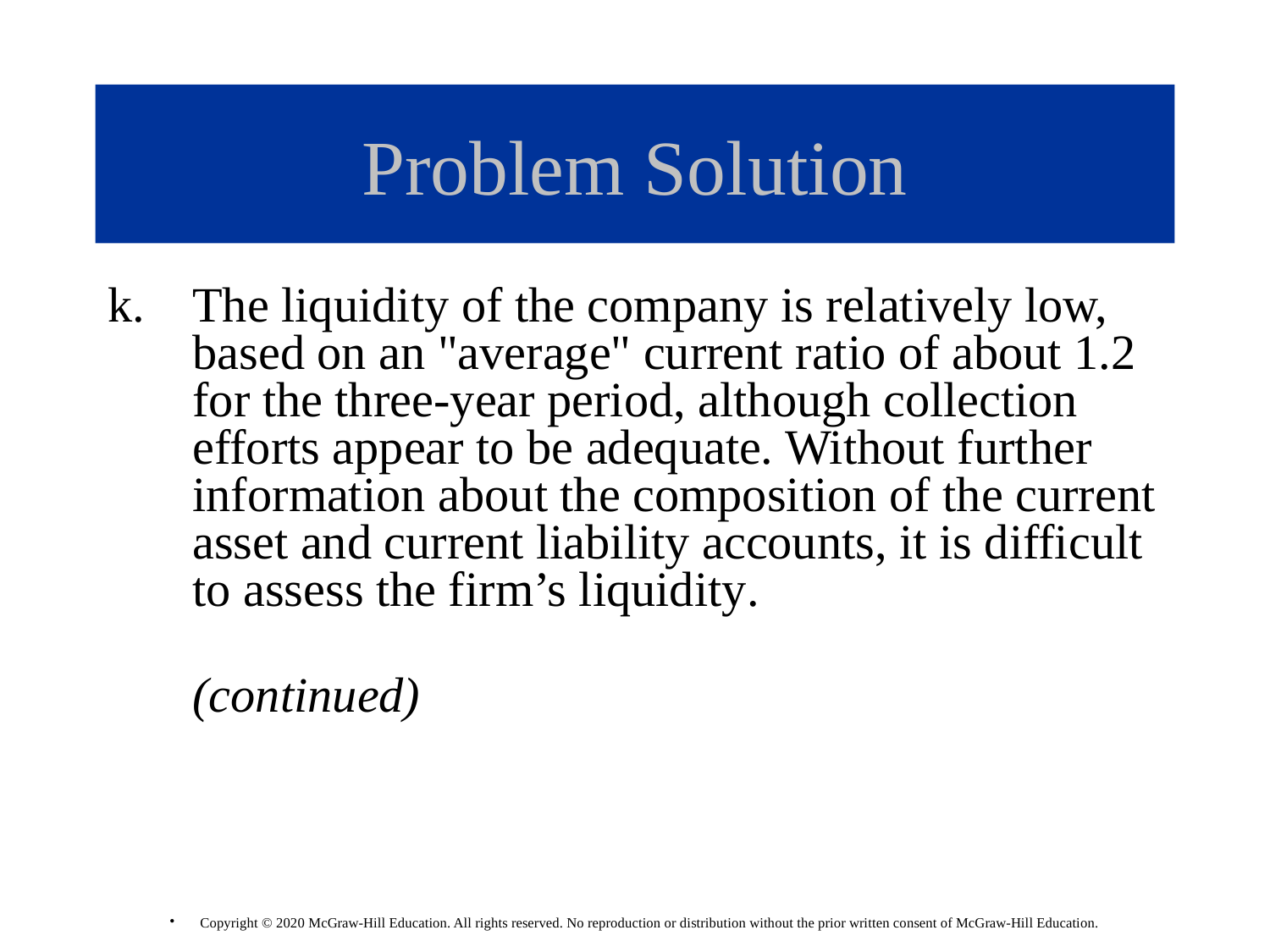

# Problem Solution
k. 	The liquidity of the company is relatively low, based on an "average" current ratio of about 1.2 for the three-year period, although collection efforts appear to be adequate. Without further information about the composition of the current asset and current liability accounts, it is difficult to assess the firm’s liquidity.

        (continued)